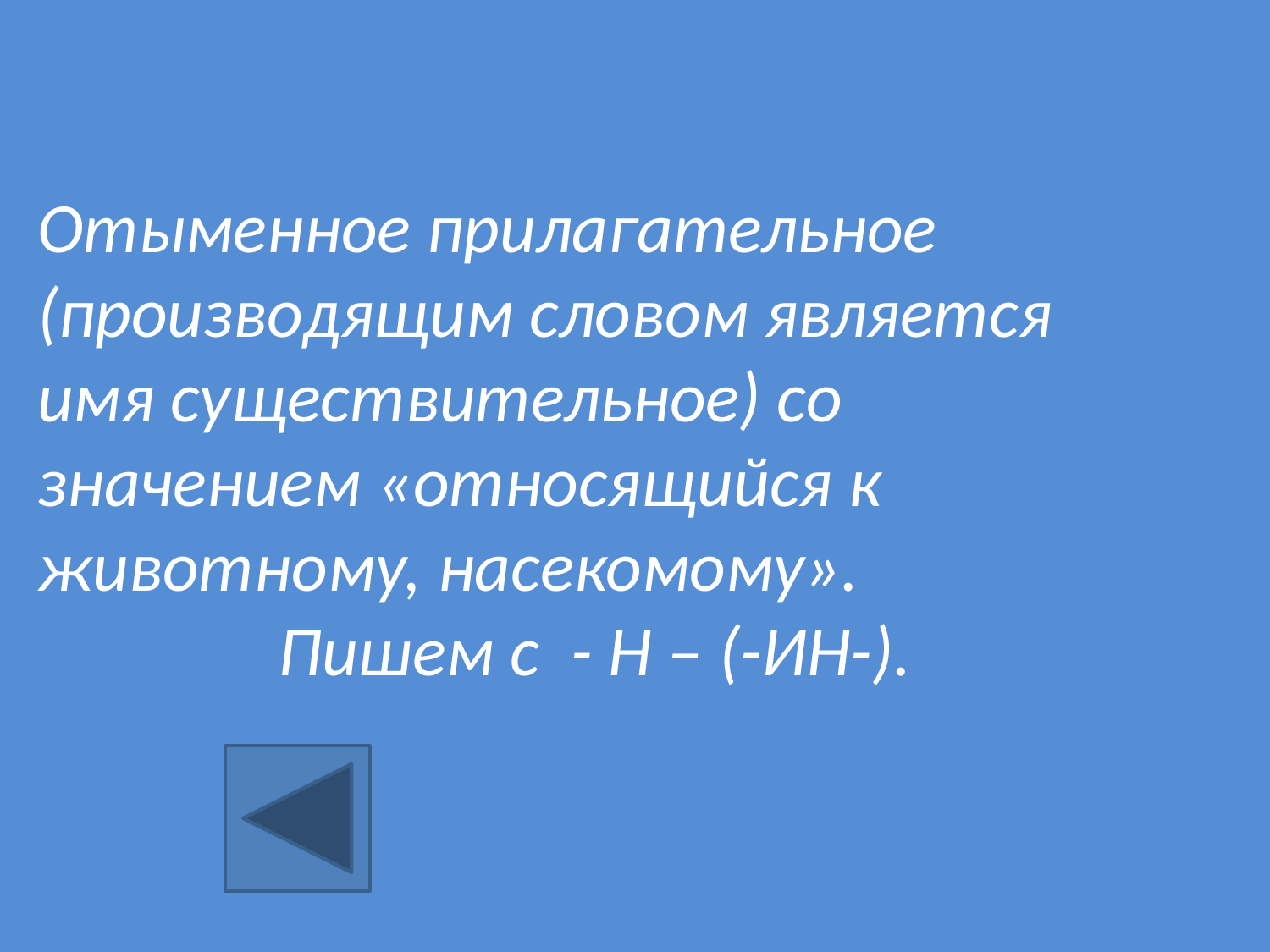

Отыменное прилагательное (производящим словом является имя существительное) со значением «относящийся к животному, насекомому».
Пишем с  - Н – (-ИН-).